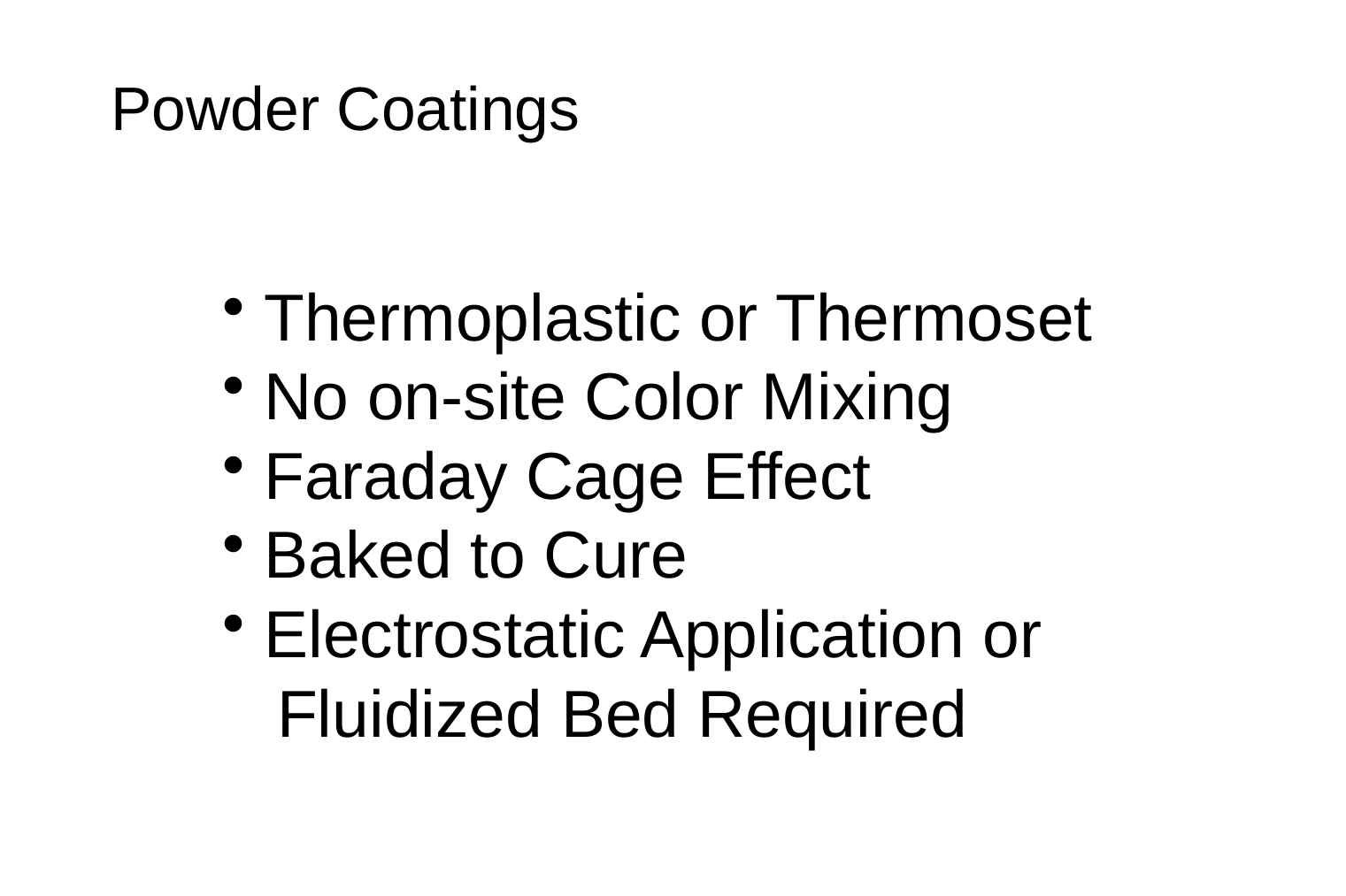

# Powder Coatings
 Thermoplastic or Thermoset
 No on-site Color Mixing
 Faraday Cage Effect
 Baked to Cure
 Electrostatic Application or
   Fluidized Bed Required